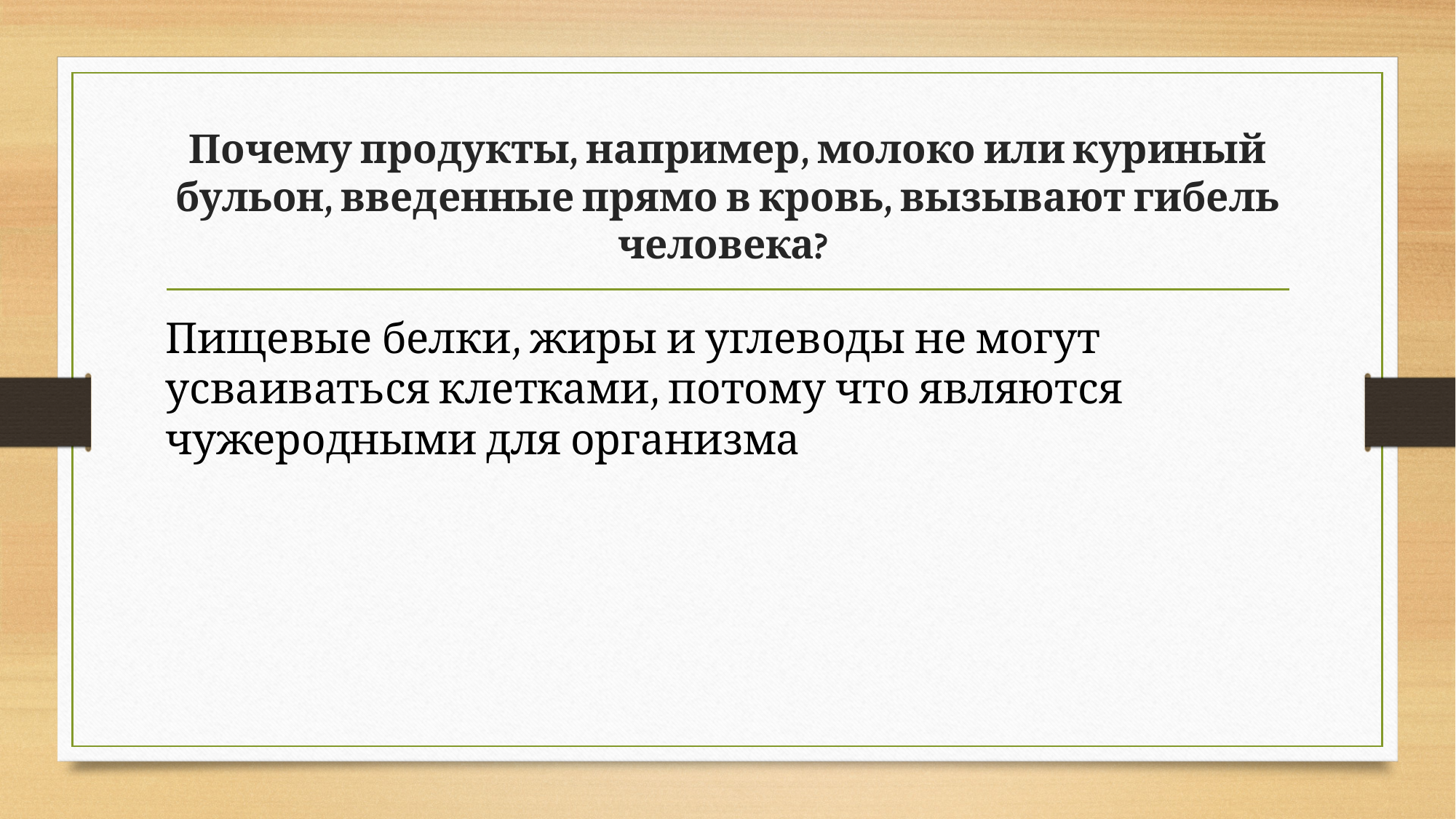

# Почему продукты, например, молоко или куриный бульон, введенные прямо в кровь, вызывают гибель человека?
Пищевые белки, жиры и углеводы не могут усваиваться клетками, потому что являются чужеродными для организма